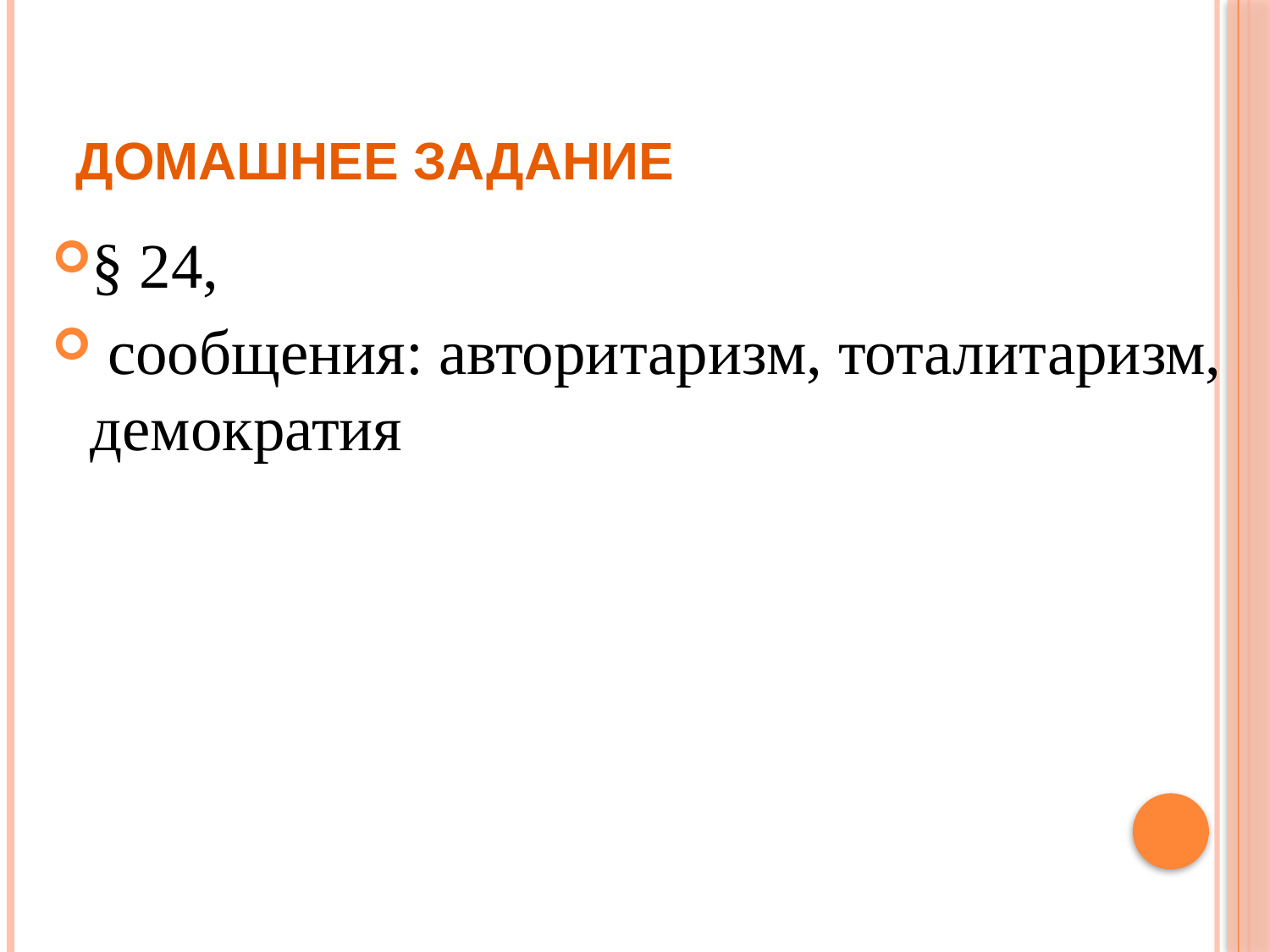

# Домашнее задание
§ 24,
 сообщения: авторитаризм, тоталитаризм, демократия